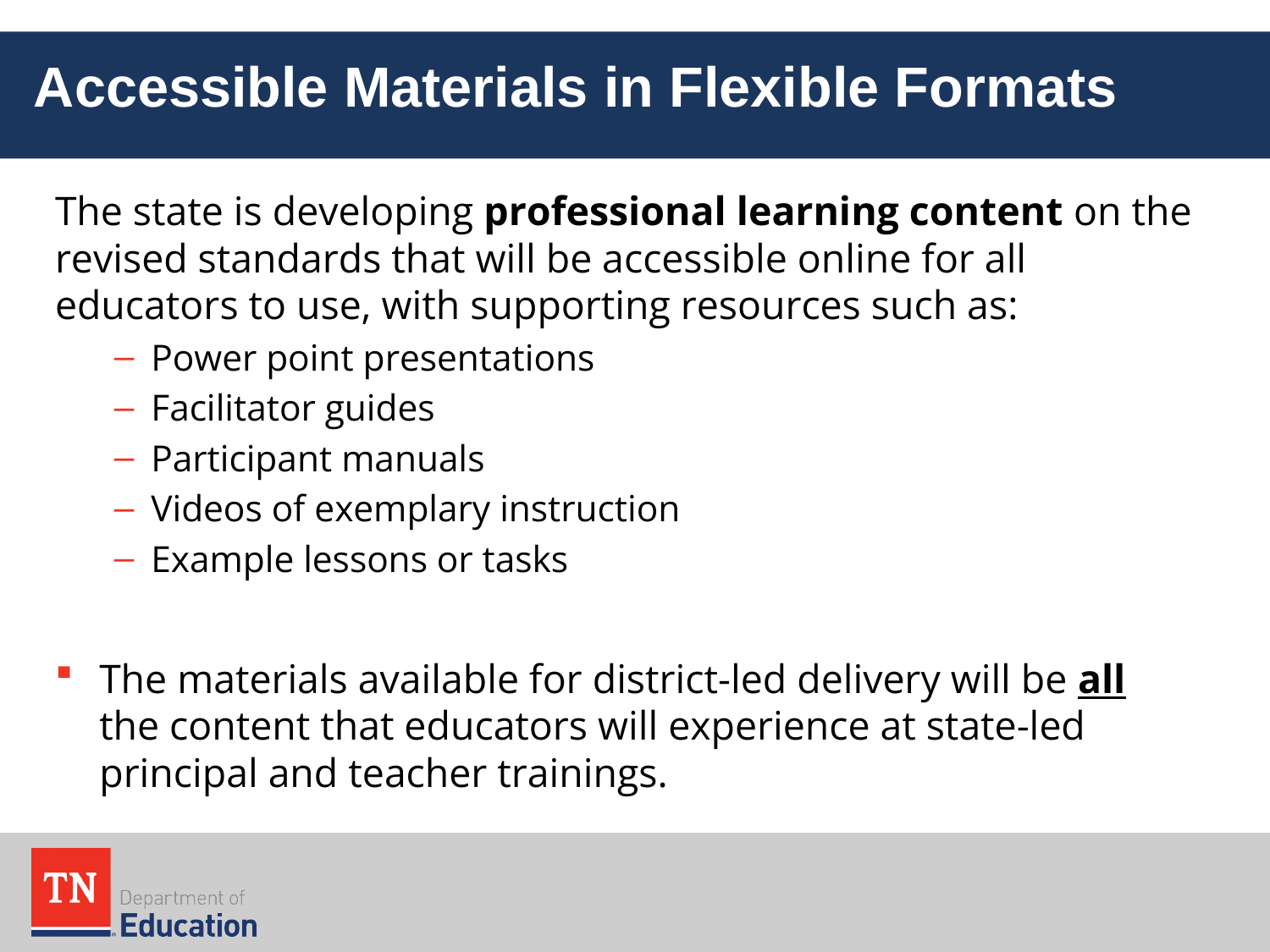

# Accessible Materials in Flexible Formats
The state is developing professional learning content on the revised standards that will be accessible online for all educators to use, with supporting resources such as:
Power point presentations
Facilitator guides
Participant manuals
Videos of exemplary instruction
Example lessons or tasks

The materials available for district-led delivery will be all the content that educators will experience at state-led principal and teacher trainings.